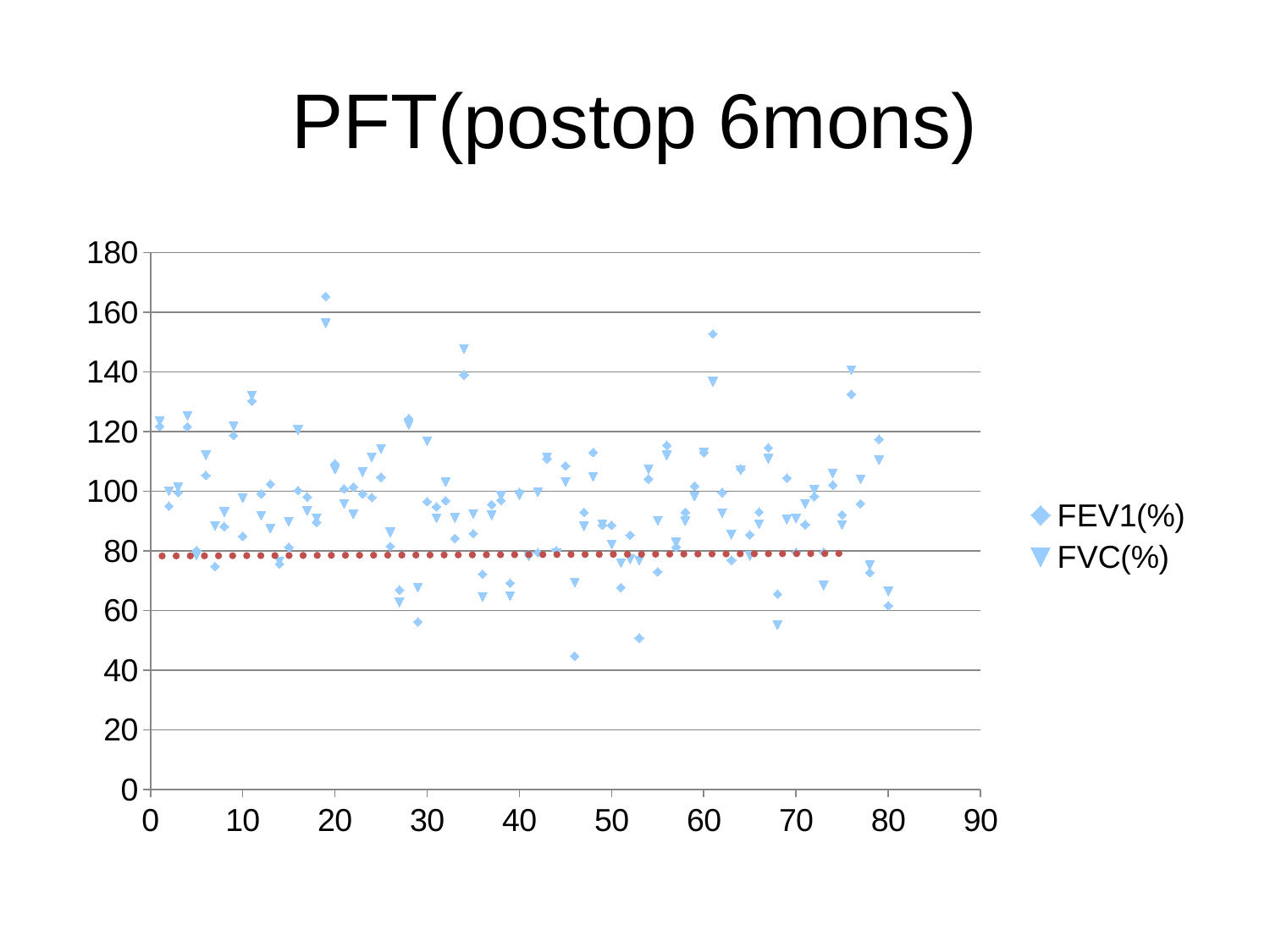

# PFT(postop 6mons)

### Chart

| Category | FEV1(%) | FVC(%) |
|---|---|---|